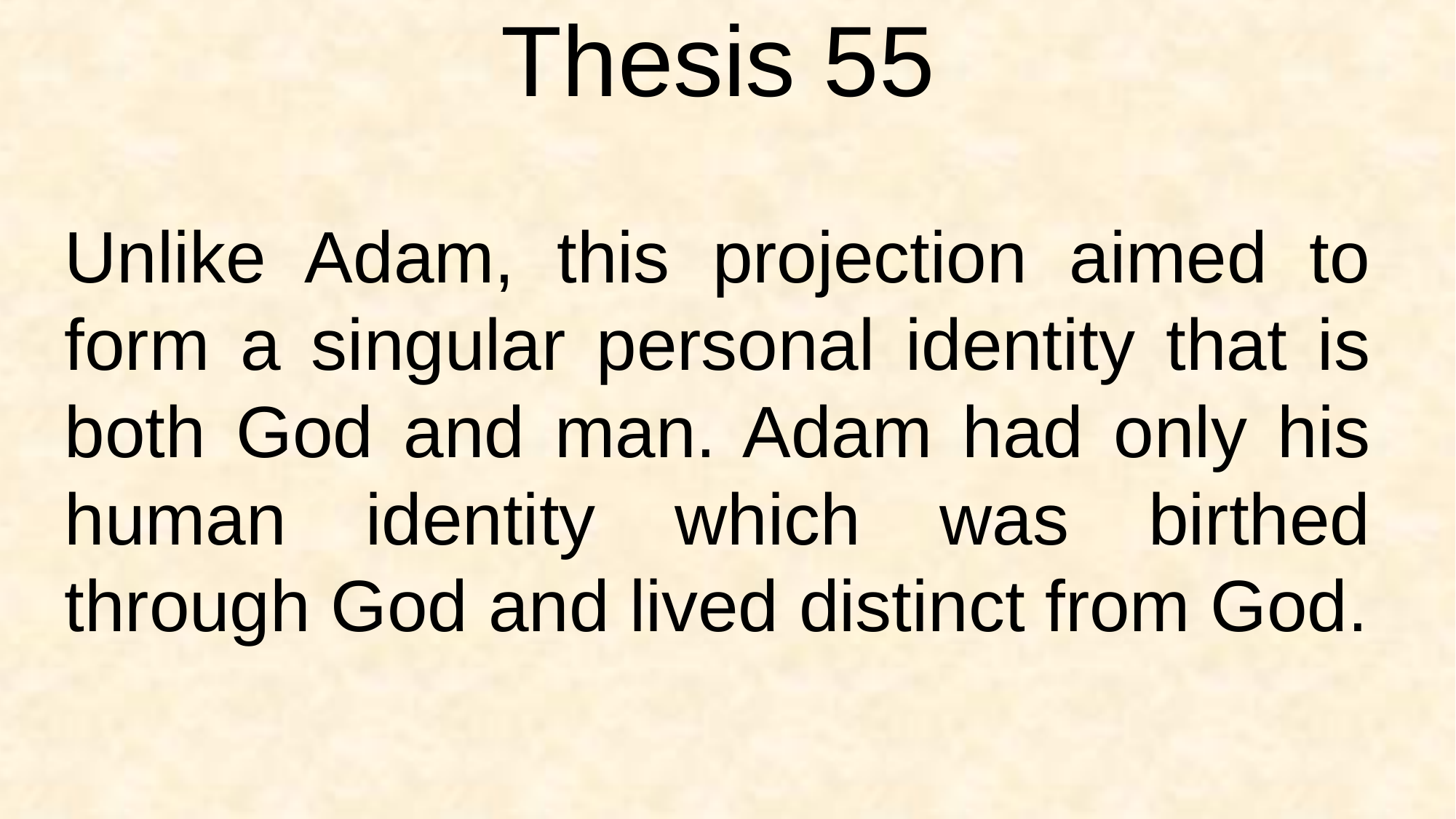

Thesis 55

Unlike Adam, this projection aimed to form a singular personal identity that is both God and man. Adam had only his human identity which was birthed through God and lived distinct from God.